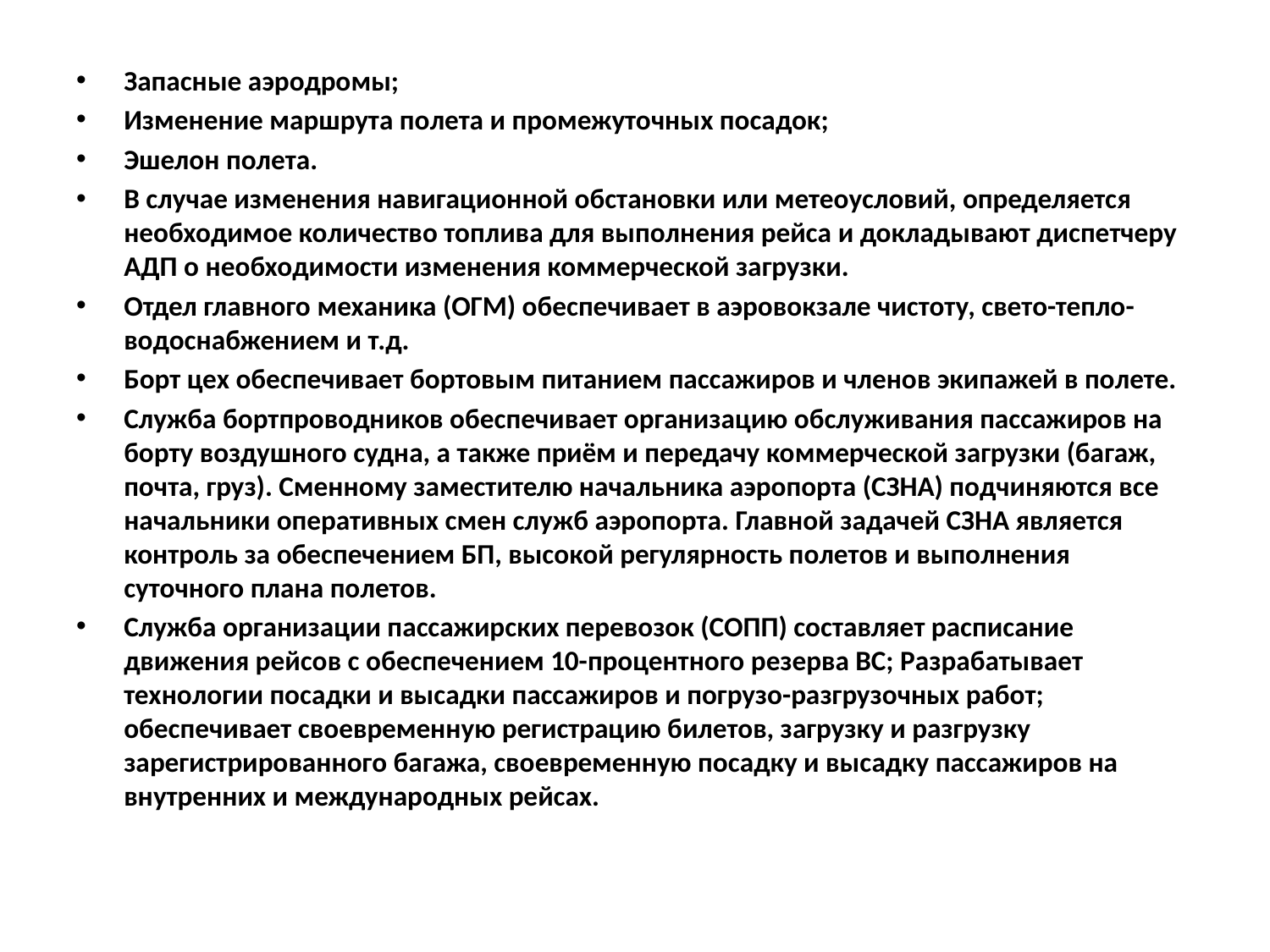

Запасные аэродромы;
Изменение маршрута полета и промежуточных посадок;
Эшелон полета.
В случае изменения навигационной обстановки или метеоусловий, определяется необходимое количество топлива для выполнения рейса и докладывают диспетчеру АДП о необходимости изменения коммерческой загрузки.
Отдел главного механика (ОГМ) обеспечивает в аэровокзале чистоту, свето-тепло-водоснабжением и т.д.
Борт цех обеспечивает бортовым питанием пассажиров и членов экипажей в полете.
Служба бортпроводников обеспечивает организацию обслуживания пассажиров на борту воздушного судна, а также приём и передачу коммерческой загрузки (багаж, почта, груз). Сменному заместителю начальника аэропорта (СЗНА) подчиняются все начальники оперативных смен служб аэропорта. Главной задачей СЗНА является контроль за обеспечением БП, высокой регулярность полетов и выполнения суточного плана полетов.
Служба организации пассажирских перевозок (СОПП) составляет расписание движения рейсов с обеспечением 10-процентного резерва ВС; Разрабатывает технологии посадки и высадки пассажиров и погрузо-разгрузочных работ; обеспечивает своевременную регистрацию билетов, загрузку и разгрузку зарегистрированного багажа, своевременную посадку и высадку пассажиров на внутренних и международных рейсах.